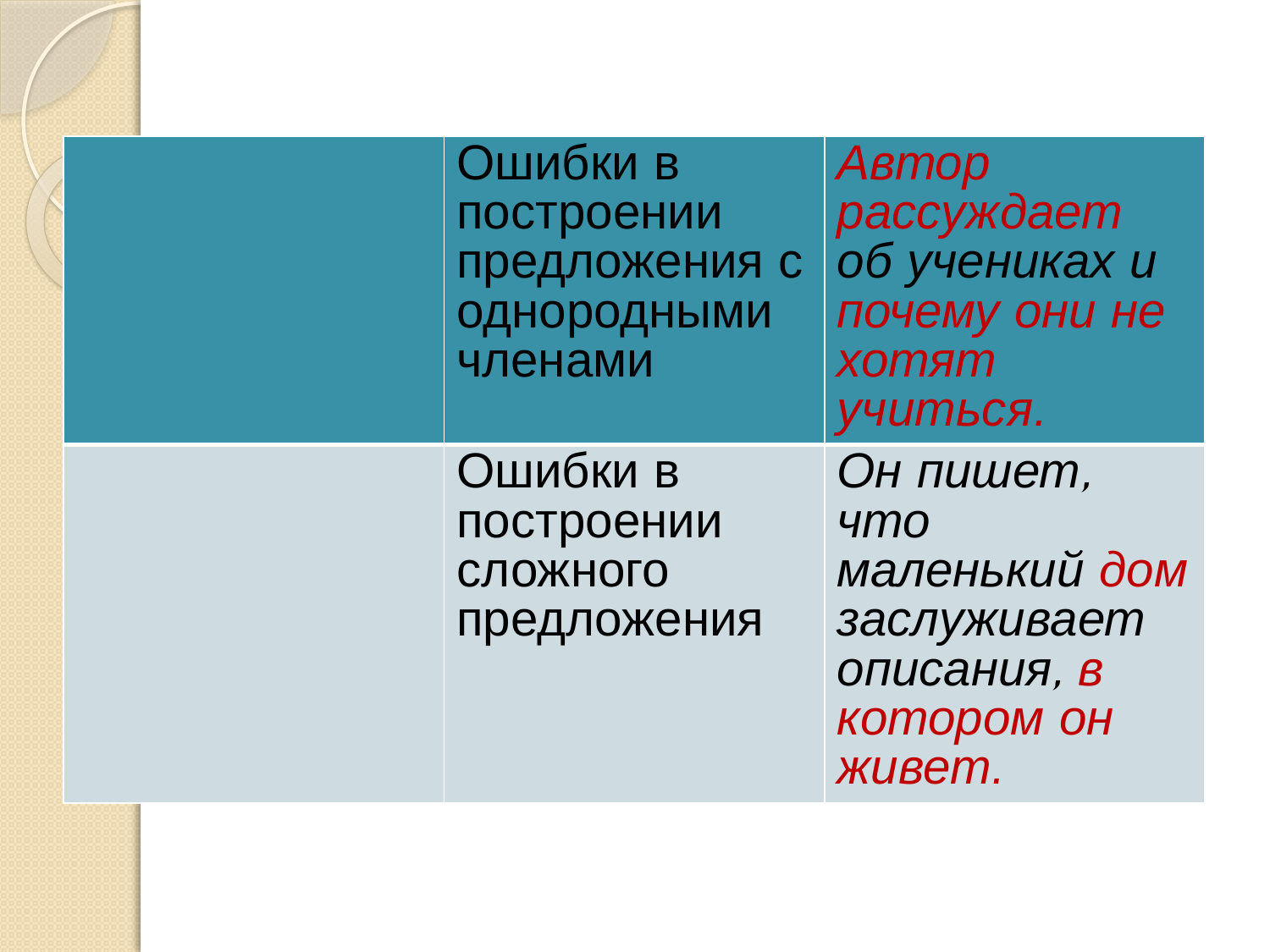

#
|  | Ошибки в построении предложения с однородными членами | Автор рассуждает об учениках и почему они не хотят учиться. |
| --- | --- | --- |
|  | Ошибки в построении сложного предложения | Он пишет, что маленький дом заслуживает описания, в котором он живет. |